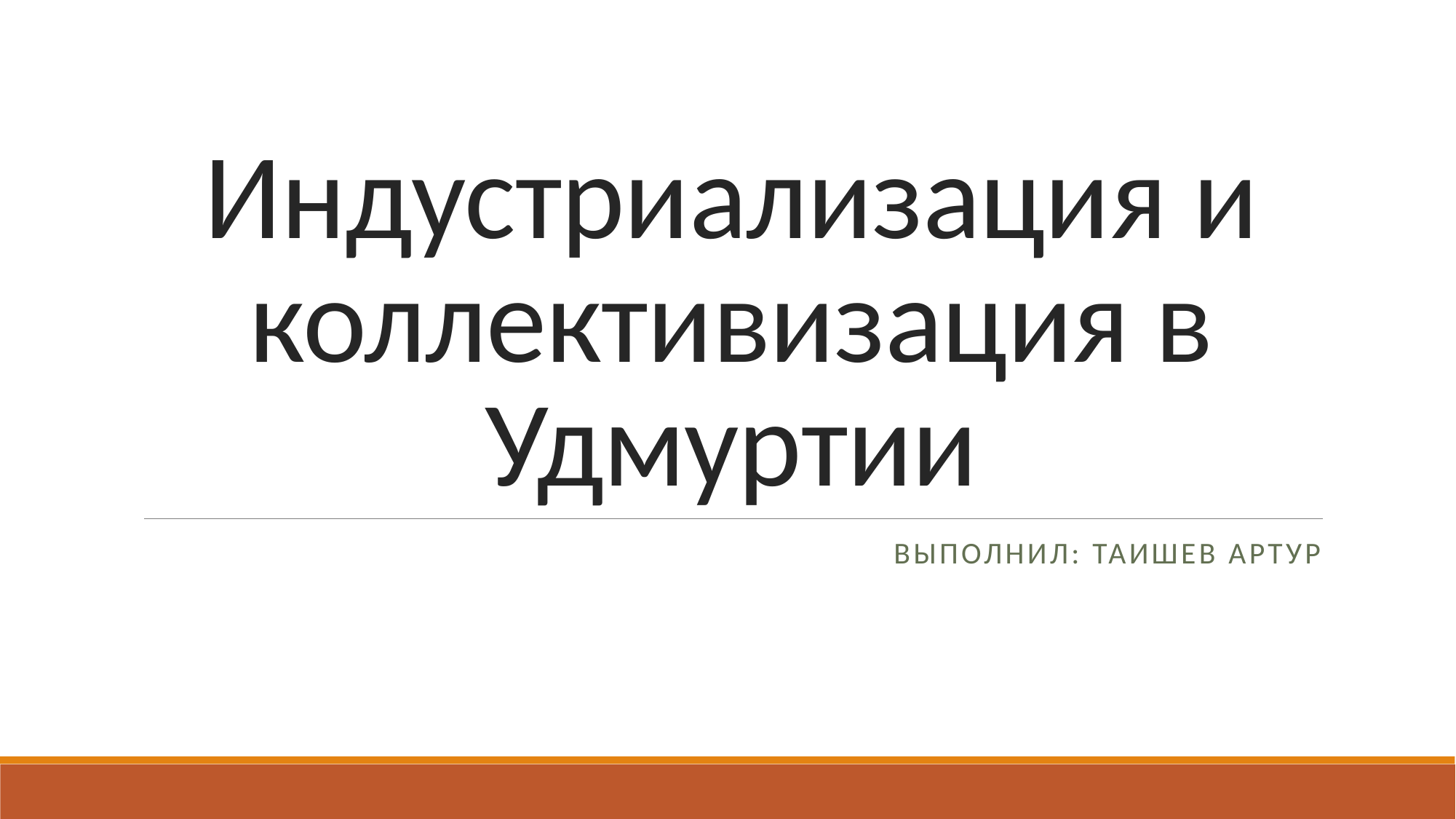

# Индустриализация и коллективизация в Удмуртии
Выполнил: Таишев артур